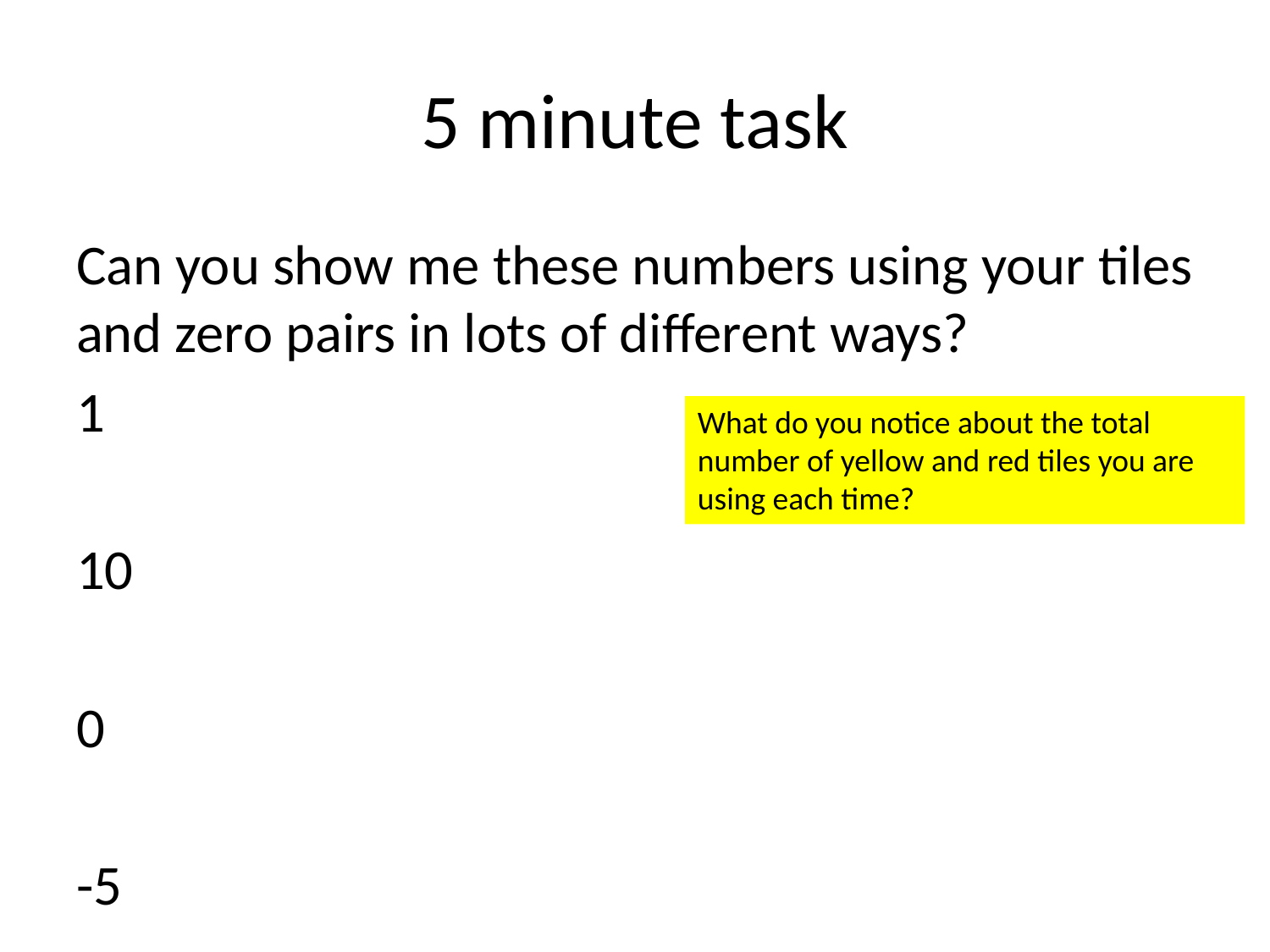

# 5 minute task
Can you show me these numbers using your tiles and zero pairs in lots of different ways?
1

10

0

-5

What do you notice about the total number of yellow and red tiles you are using each time?